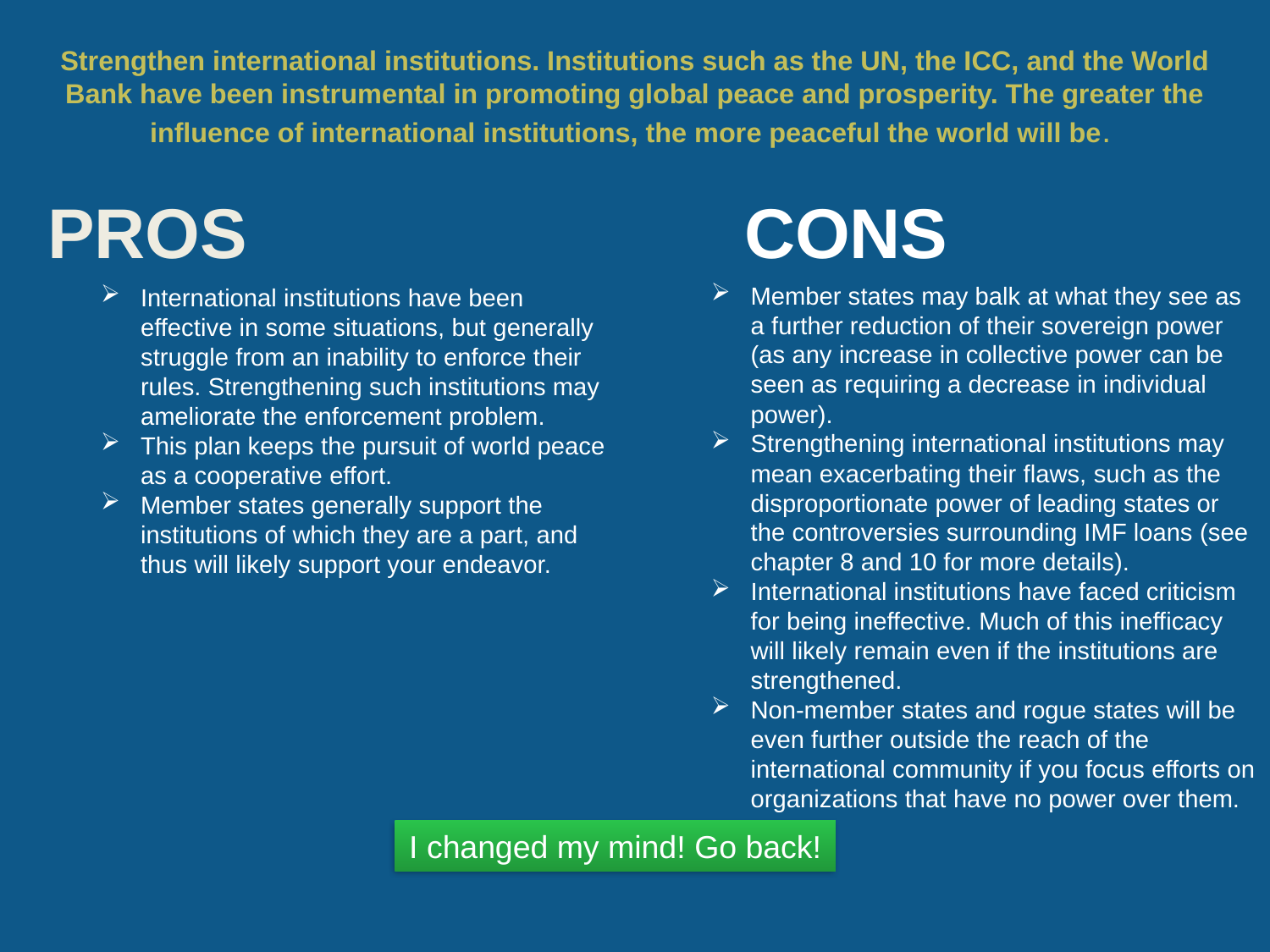

# Strengthen international institutions. Institutions such as the UN, the ICC, and the World Bank have been instrumental in promoting global peace and prosperity. The greater the influence of international institutions, the more peaceful the world will be.
Member states may balk at what they see as a further reduction of their sovereign power (as any increase in collective power can be seen as requiring a decrease in individual power).
Strengthening international institutions may mean exacerbating their flaws, such as the disproportionate power of leading states or the controversies surrounding IMF loans (see chapter 8 and 10 for more details).
International institutions have faced criticism for being ineffective. Much of this inefficacy will likely remain even if the institutions are strengthened.
Non-member states and rogue states will be even further outside the reach of the international community if you focus efforts on organizations that have no power over them.
International institutions have been effective in some situations, but generally struggle from an inability to enforce their rules. Strengthening such institutions may ameliorate the enforcement problem.
This plan keeps the pursuit of world peace as a cooperative effort.
Member states generally support the institutions of which they are a part, and thus will likely support your endeavor.